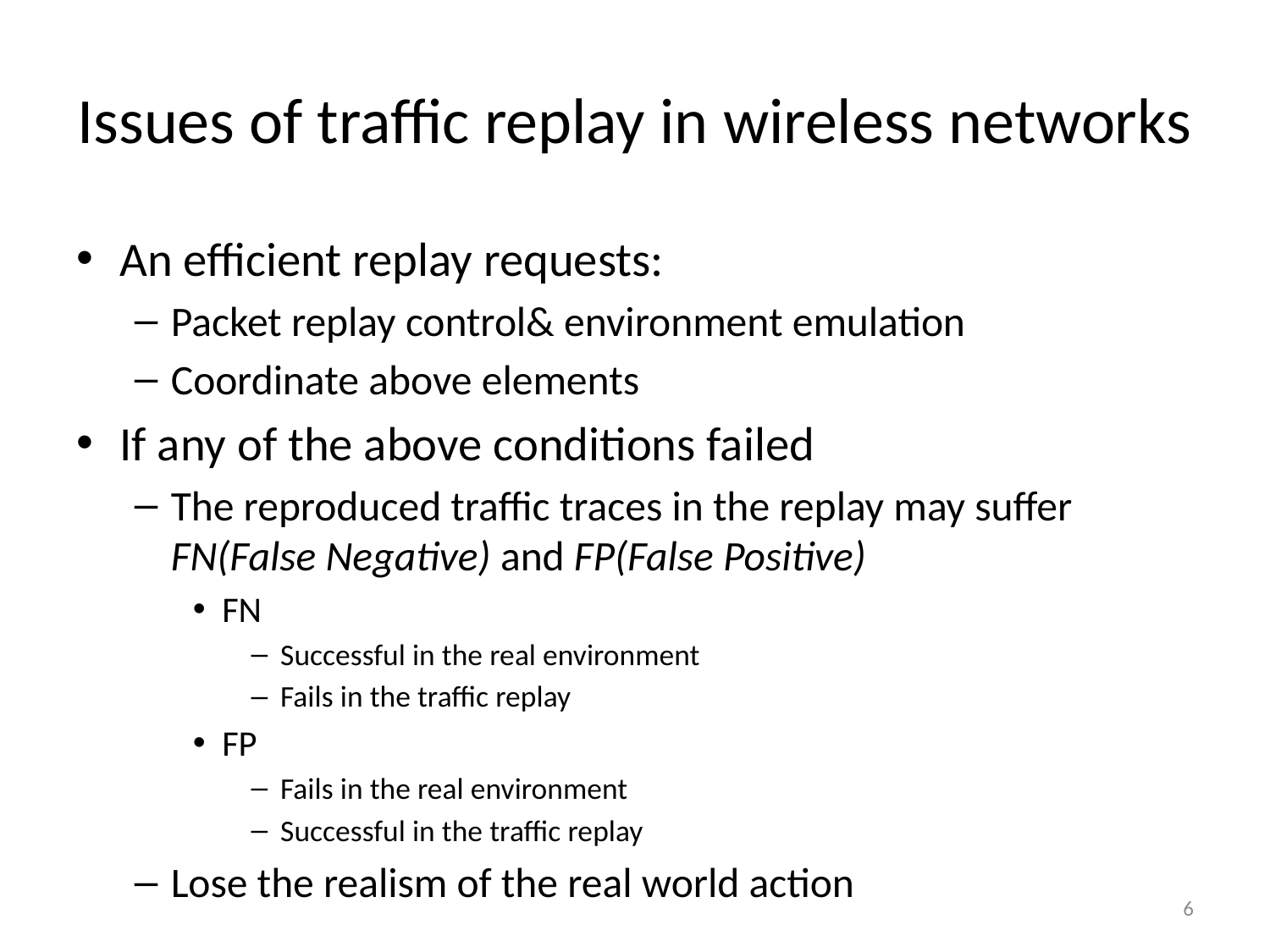

# Issues of traffic replay in wireless networks
An efficient replay requests:
Packet replay control& environment emulation
Coordinate above elements
If any of the above conditions failed
The reproduced traffic traces in the replay may suffer FN(False Negative) and FP(False Positive)
FN
Successful in the real environment
Fails in the traffic replay
FP
Fails in the real environment
Successful in the traffic replay
Lose the realism of the real world action

6